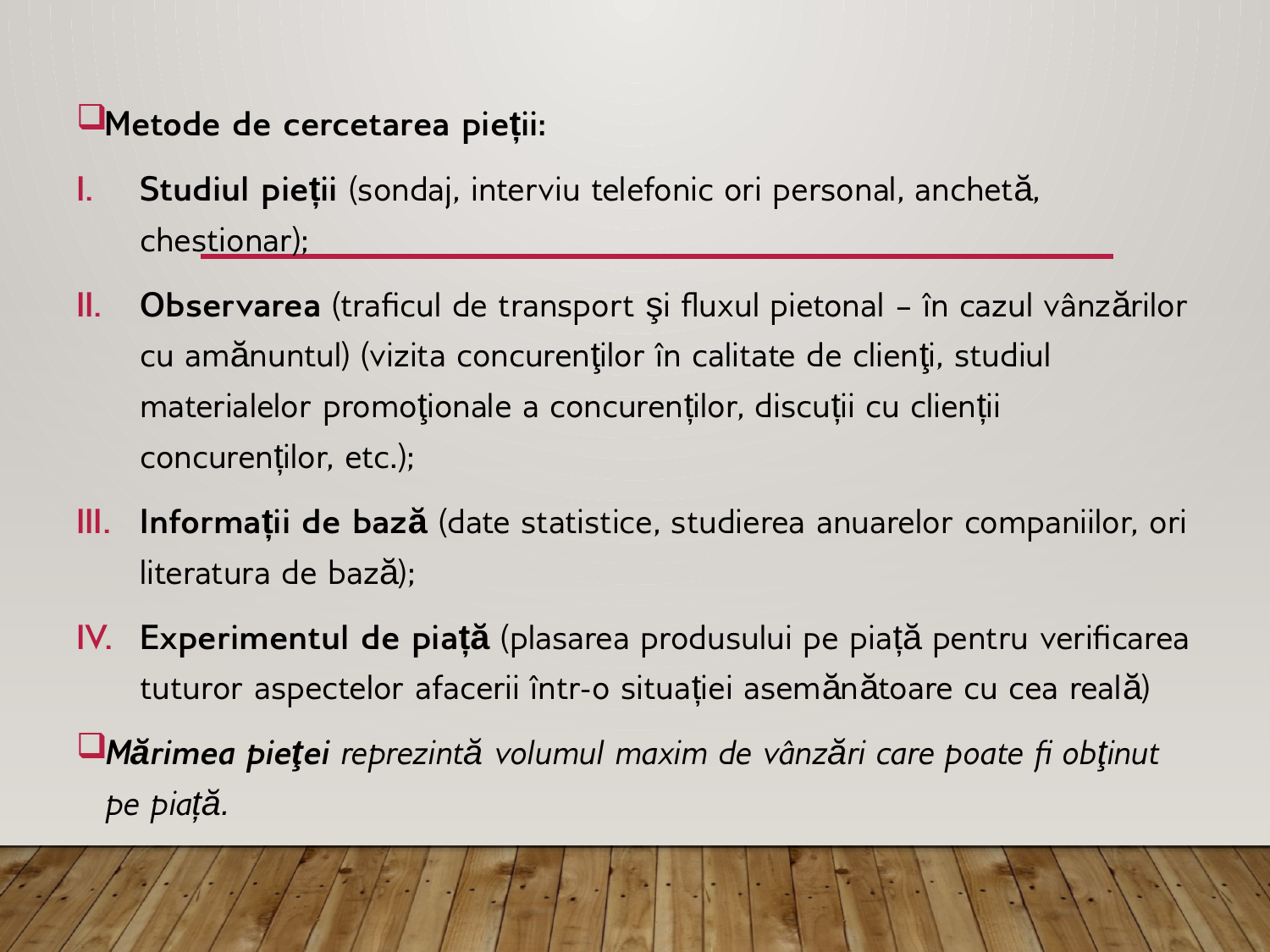

Metode de cercetarea pieții:
Studiul pieții (sondaj, interviu telefonic ori personal, anchetă, chestionar);
Observarea (traficul de transport şi fluxul pietonal – în cazul vânzărilor cu amănuntul) (vizita concurenţilor în calitate de clienţi, studiul materialelor promoţionale a concurenților, discuții cu clienții concurenților, etc.);
Informații de bază (date statistice, studierea anuarelor companiilor, ori literatura de bază);
Experimentul de piață (plasarea produsului pe piață pentru verificarea tuturor aspectelor afacerii într-o situației asemănătoare cu cea reală)
Mărimea pieţei reprezintă volumul maxim de vânzări care poate fi obţinut pe piață.